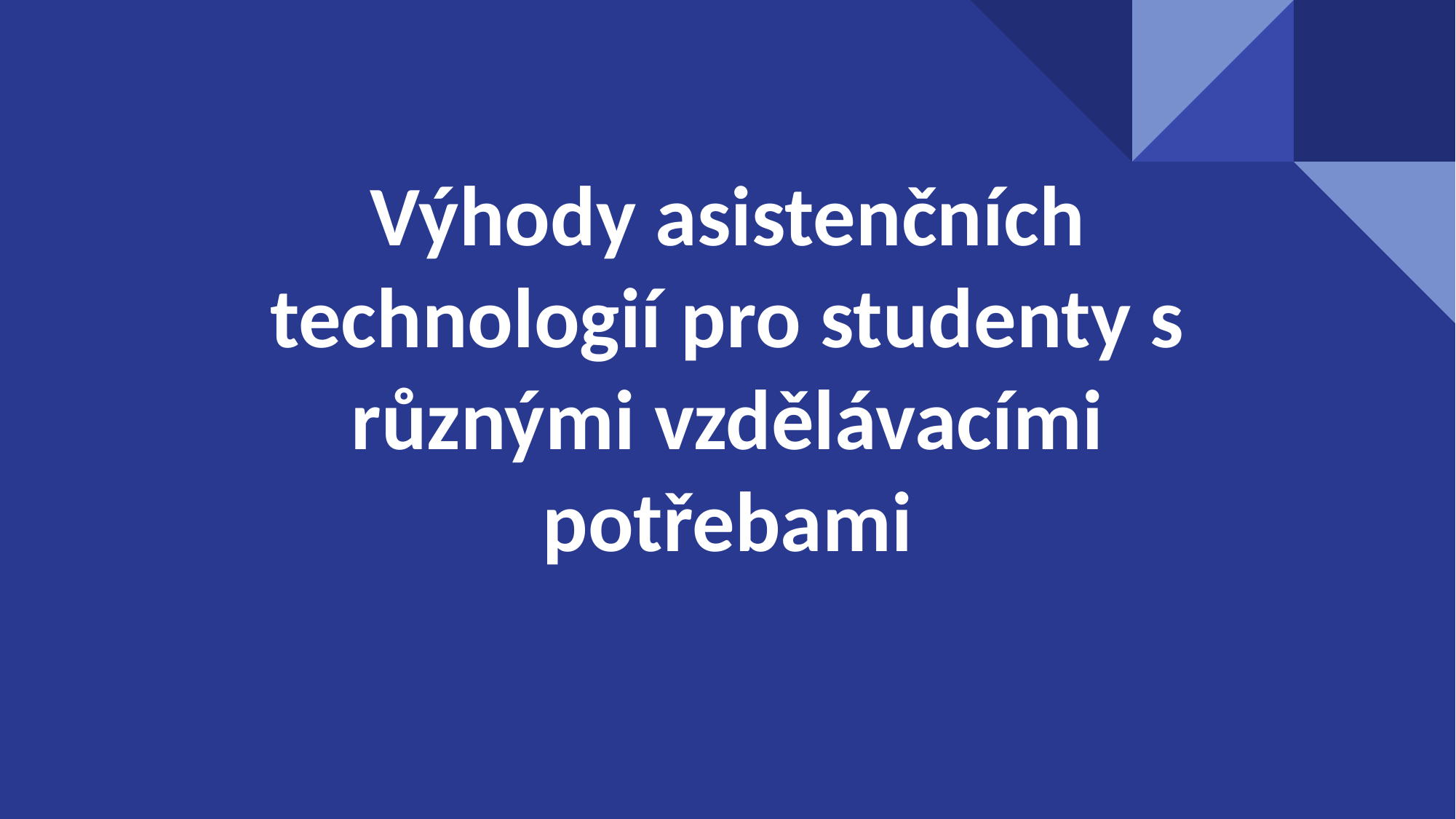

# Výhody asistenčních technologií pro studenty s různými vzdělávacími potřebami